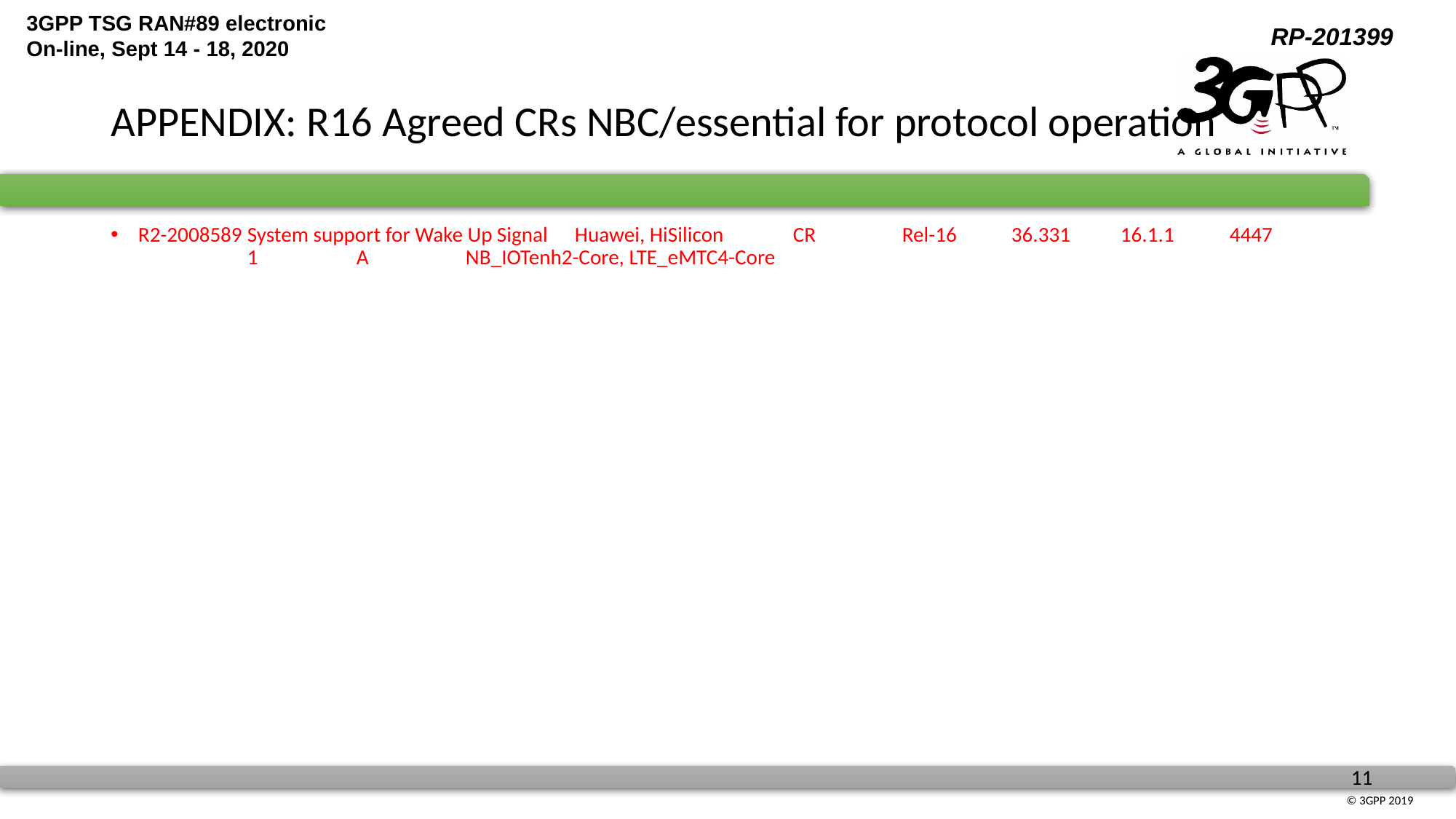

# APPENDIX: R16 Agreed CRs NBC/essential for protocol operation
R2-2008589	System support for Wake Up Signal	Huawei, HiSilicon	CR	Rel-16	36.331	16.1.1	4447	1	A	NB_IOTenh2-Core, LTE_eMTC4-Core